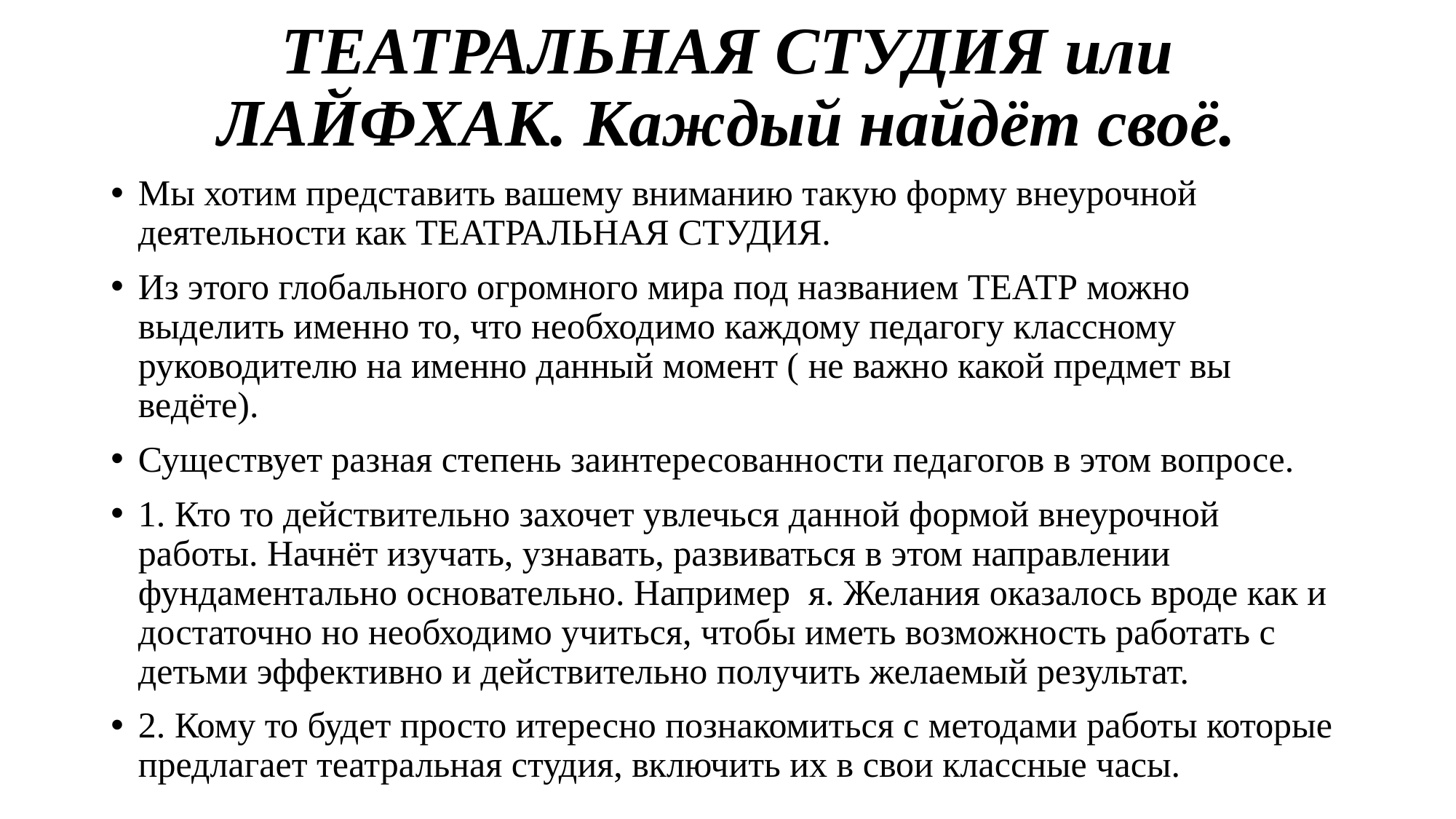

# ТЕАТРАЛЬНАЯ СТУДИЯ или ЛАЙФХАК. Каждый найдёт своё.
Мы хотим представить вашему вниманию такую форму внеурочной деятельности как ТЕАТРАЛЬНАЯ СТУДИЯ.
Из этого глобального огромного мира под названием ТЕАТР можно выделить именно то, что необходимо каждому педагогу классному руководителю на именно данный момент ( не важно какой предмет вы ведёте).
Существует разная степень заинтересованности педагогов в этом вопросе.
1. Кто то действительно захочет увлечься данной формой внеурочной работы. Начнёт изучать, узнавать, развиваться в этом направлении фундаментально основательно. Например  я. Желания оказалось вроде как и достаточно но необходимо учиться, чтобы иметь возможность работать с детьми эффективно и действительно получить желаемый результат.
2. Кому то будет просто итересно познакомиться с методами работы которые предлагает театральная студия, включить их в свои классные часы.